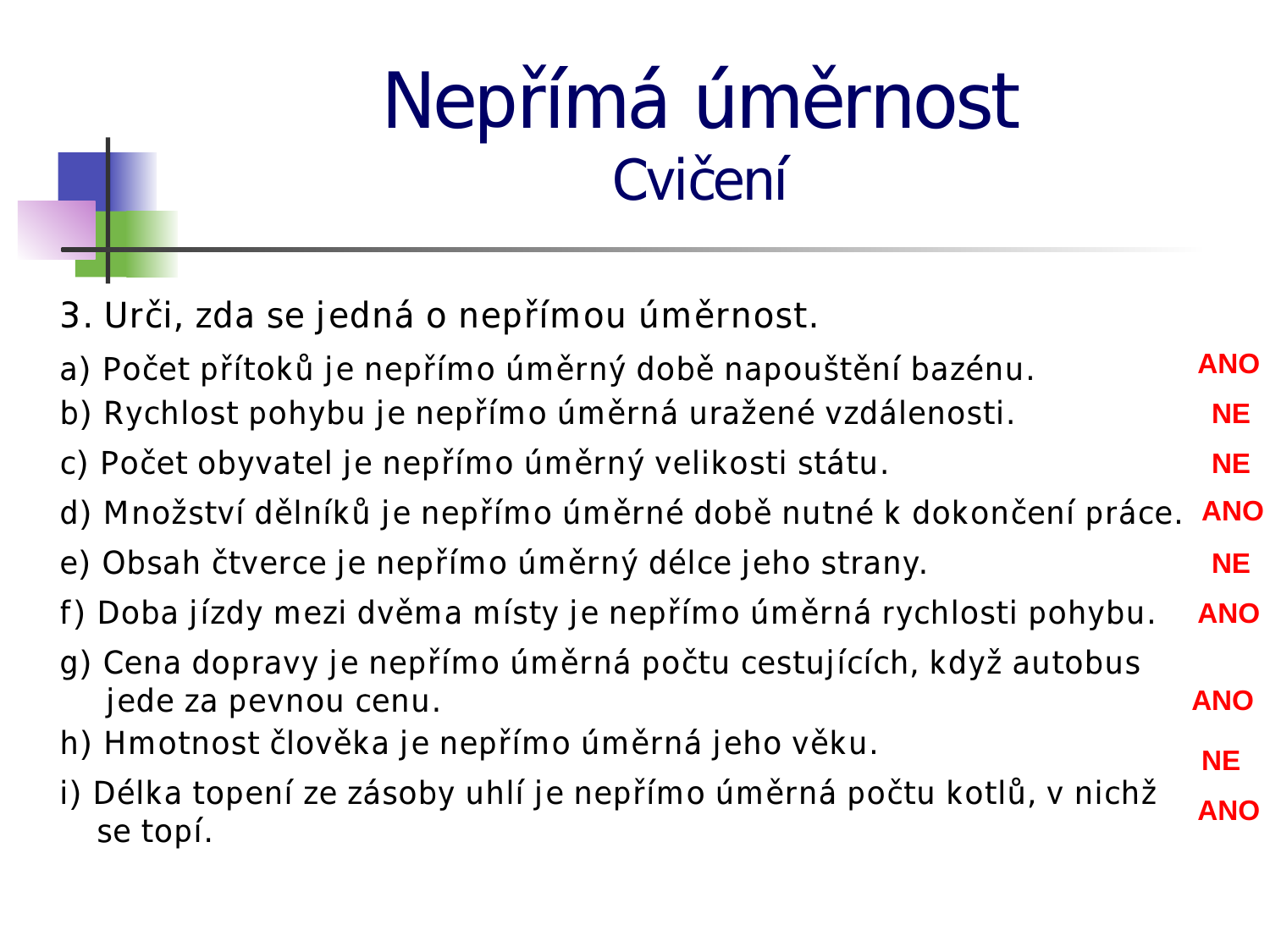

# Nepřímá úměrnost Cvičení
3. Urči, zda se jedná o nepřímou úměrnost.
ANO
a) Počet přítoků je nepřímo úměrný době napouštění bazénu.
b) Rychlost pohybu je nepřímo úměrná uražené vzdálenosti.
NE
c) Počet obyvatel je nepřímo úměrný velikosti státu.
NE
d) Množství dělníků je nepřímo úměrné době nutné k dokončení práce.
ANO
e) Obsah čtverce je nepřímo úměrný délce jeho strany.
NE
f) Doba jízdy mezi dvěma místy je nepřímo úměrná rychlosti pohybu.
ANO
g) Cena dopravy je nepřímo úměrná počtu cestujících, když autobus
     jede za pevnou cenu.
ANO
h) Hmotnost člověka je nepřímo úměrná jeho věku.
NE
i) Délka topení ze zásoby uhlí je nepřímo úměrná počtu kotlů, v nichž
    se topí.
ANO